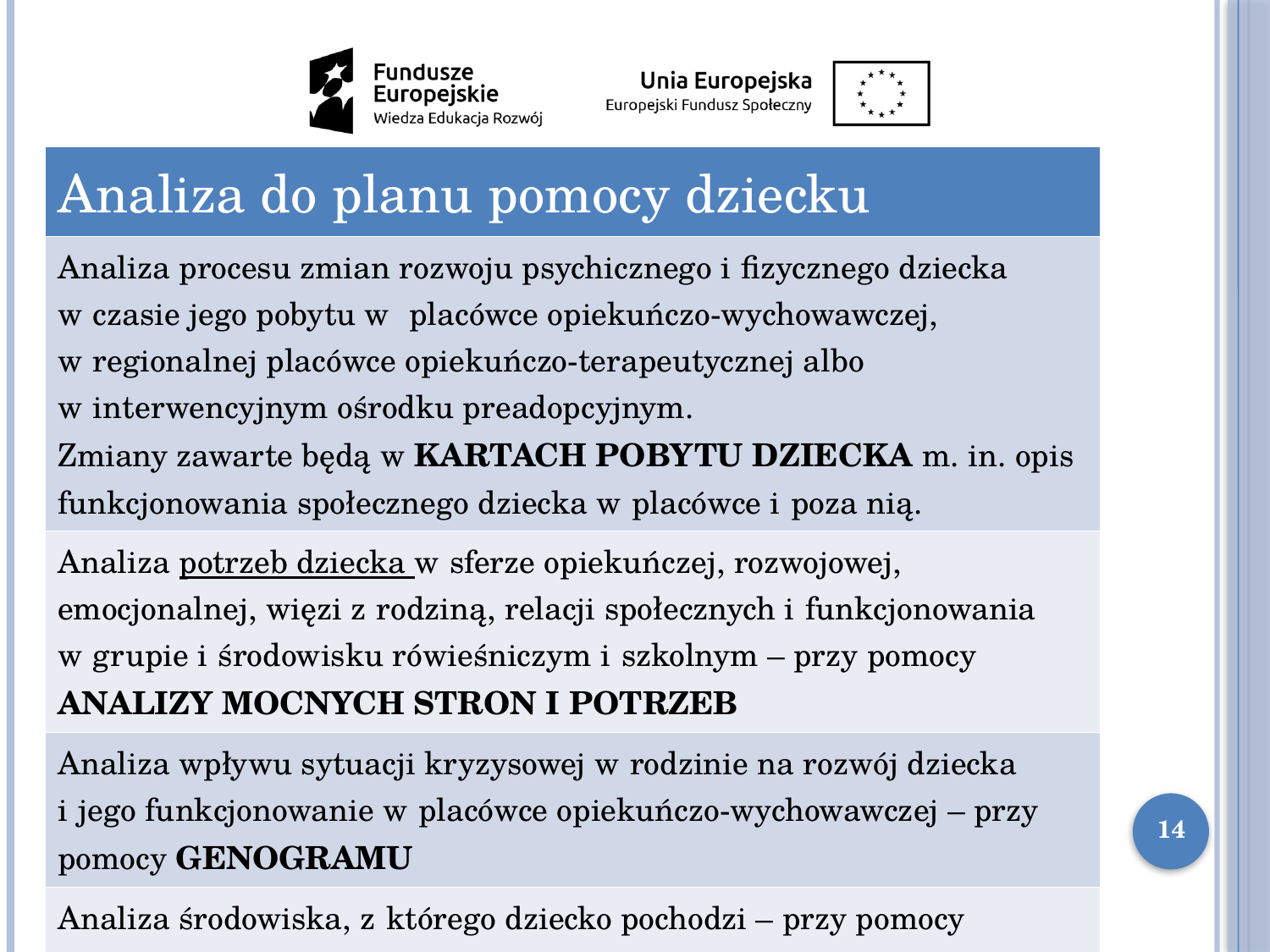

| Analiza do planu pomocy dziecku |
| --- |
| Analiza procesu zmian rozwoju psychicznego i fizycznego dziecka w czasie jego pobytu w  placówce opiekuńczo-wychowawczej, w regionalnej placówce opiekuńczo-terapeutycznej albo w interwencyjnym ośrodku preadopcyjnym. Zmiany zawarte będą w KARTACH POBYTU DZIECKA m. in. opis funkcjonowania społecznego dziecka w placówce i poza nią. |
| Analiza potrzeb dziecka w sferze opiekuńczej, rozwojowej, emocjonalnej, więzi z rodziną, relacji społecznych i funkcjonowania w grupie i środowisku rówieśniczym i szkolnym – przy pomocy ANALIZY MOCNYCH STRON I POTRZEB |
| Analiza wpływu sytuacji kryzysowej w rodzinie na rozwój dziecka i jego funkcjonowanie w placówce opiekuńczo-wychowawczej – przy pomocy GENOGRAMU |
| Analiza środowiska, z którego dziecko pochodzi – przy pomocy GENOGRAMU I EKOMAPY |
| Analiza rozwoju edukacyjnego dziecka – przy pomocy ANALIZY MOCNYCH STRON I POTRZEB, PLANU EDUKACYJNEGO |

14